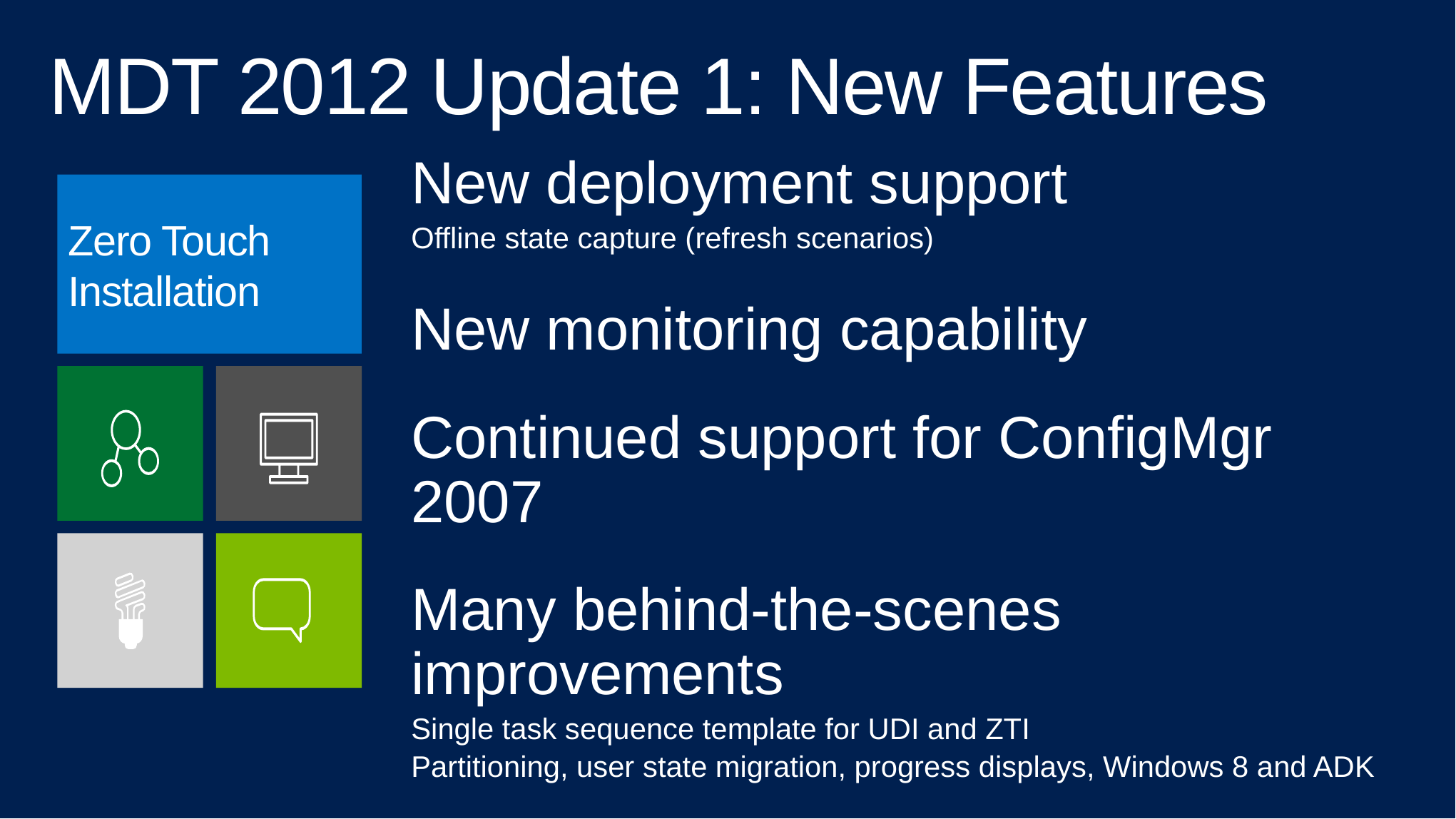

# MDT 2012 Update 1: New Features
New deployment support
Offline state capture (refresh scenarios)
New monitoring capability
Continued support for ConfigMgr 2007
Many behind-the-scenes improvements
Single task sequence template for UDI and ZTI
Partitioning, user state migration, progress displays, Windows 8 and ADK
Zero Touch Installation